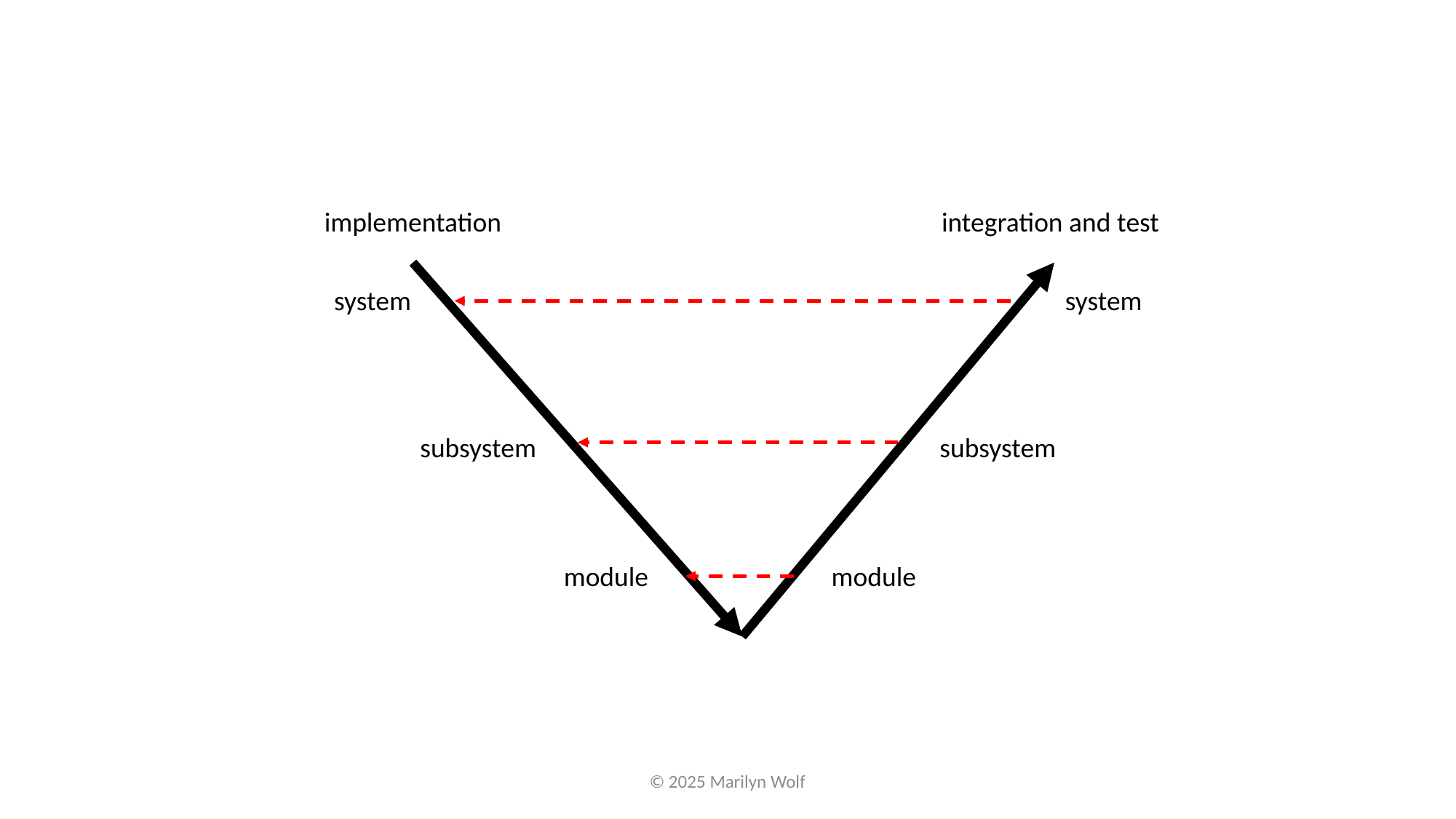

implementation
integration and test
system
system
subsystem
subsystem
module
module
© 2025 Marilyn Wolf